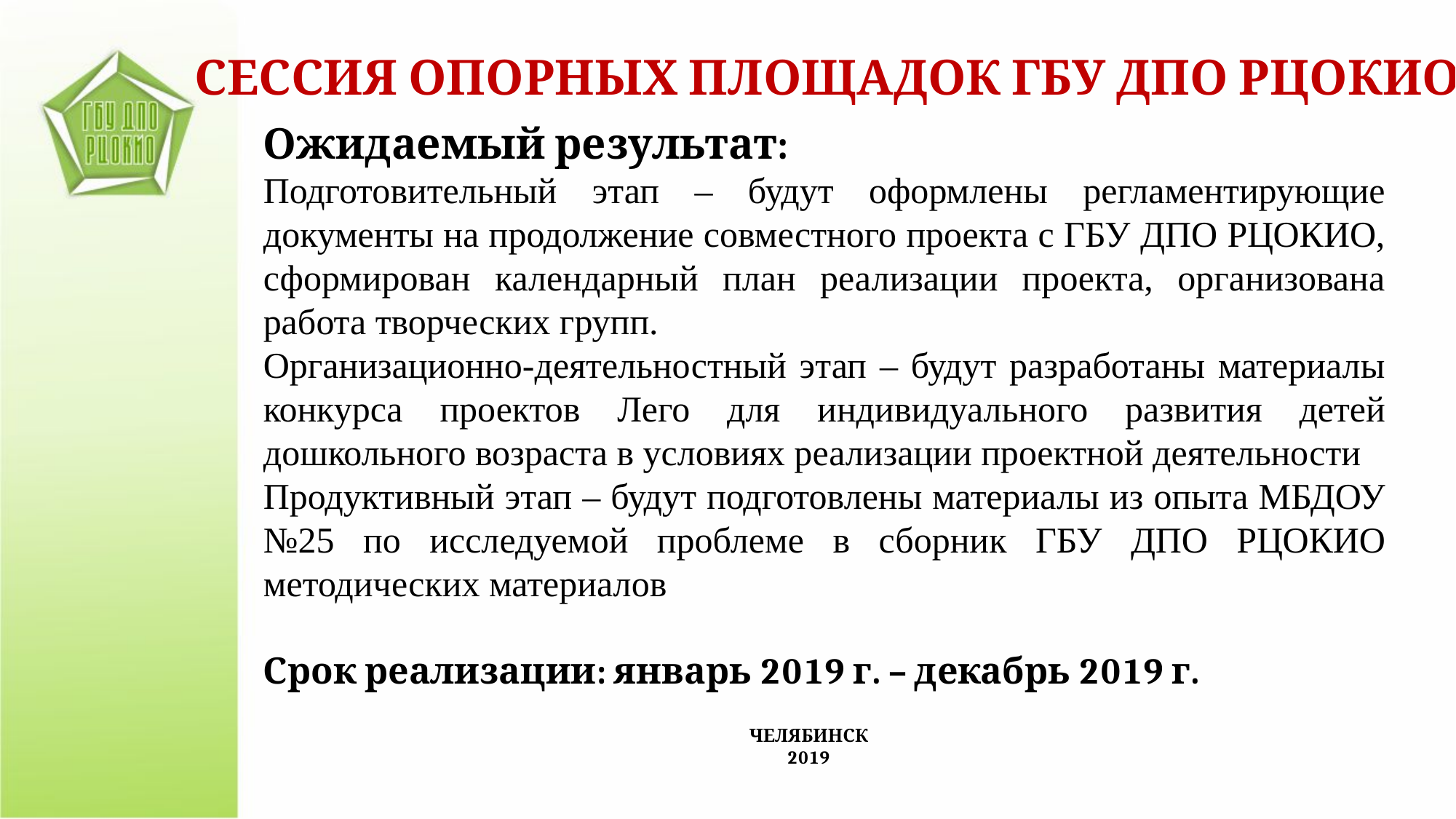

СЕССИЯ ОПОРНЫХ ПЛОЩАДОК ГБУ ДПО РЦОКИО
Ожидаемый результат:
Подготовительный этап – будут оформлены регламентирующие документы на продолжение совместного проекта с ГБУ ДПО РЦОКИО, сформирован календарный план реализации проекта, организована работа творческих групп.
Организационно-деятельностный этап – будут разработаны материалы конкурса проектов Лего для индивидуального развития детей дошкольного возраста в условиях реализации проектной деятельности
Продуктивный этап – будут подготовлены материалы из опыта МБДОУ №25 по исследуемой проблеме в сборник ГБУ ДПО РЦОКИО методических материалов

Срок реализации: январь 2019 г. – декабрь 2019 г.

ЧЕЛЯБИНСК
2019